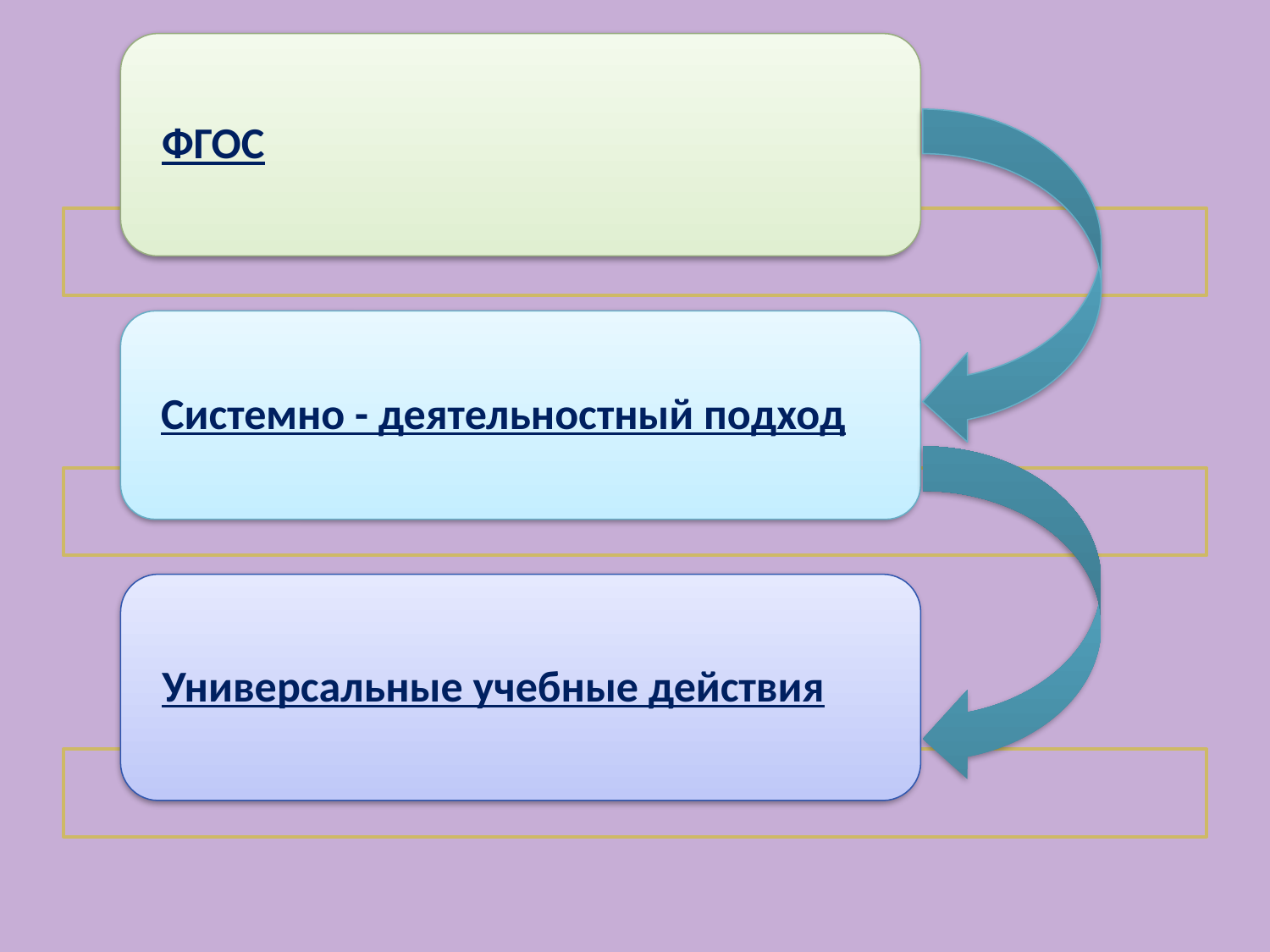

ФГОС
Системно - деятельностный подход
Универсальные учебные действия